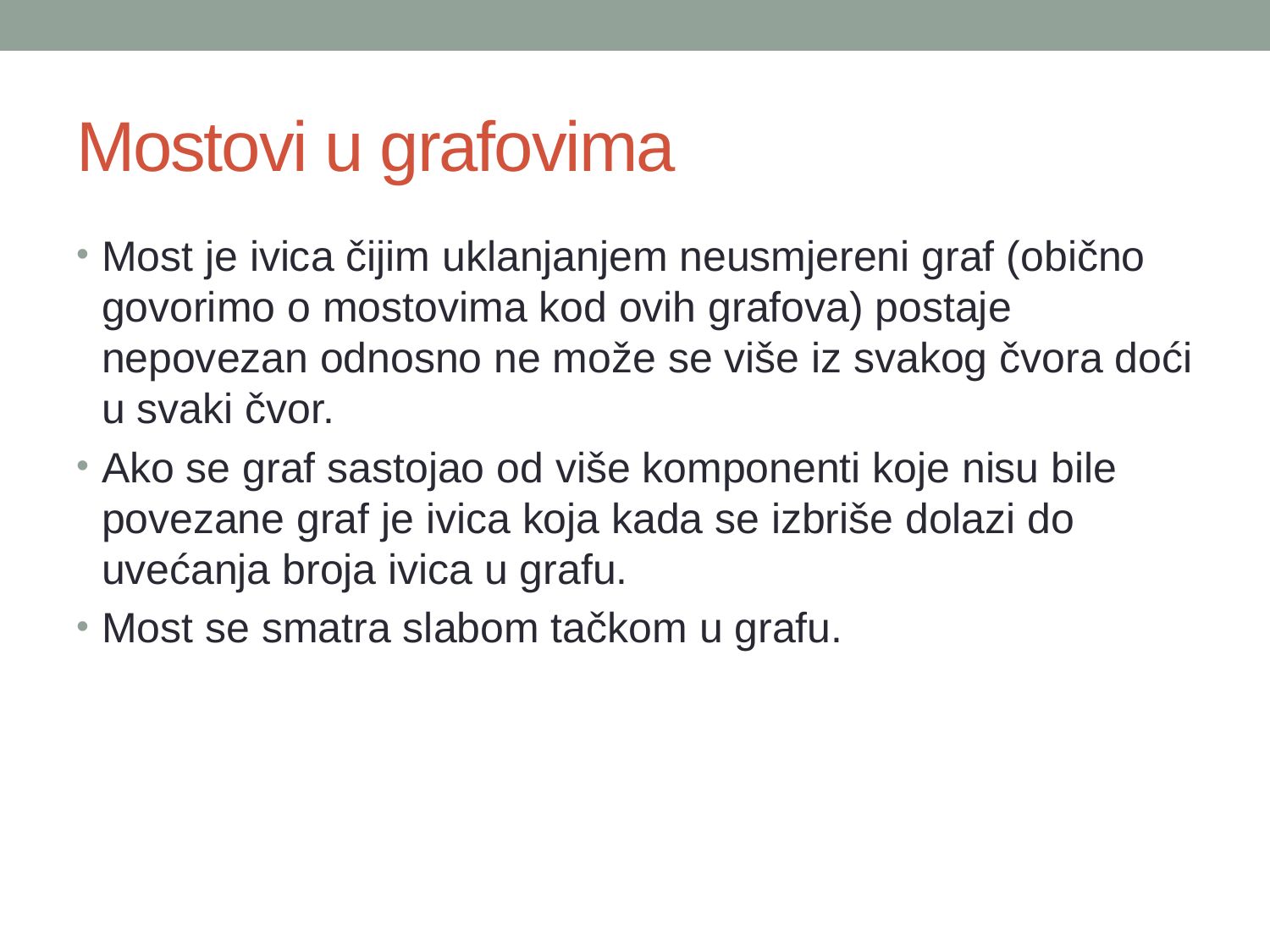

# Mostovi u grafovima
Most je ivica čijim uklanjanjem neusmjereni graf (obično govorimo o mostovima kod ovih grafova) postaje nepovezan odnosno ne može se više iz svakog čvora doći u svaki čvor.
Ako se graf sastojao od više komponenti koje nisu bile povezane graf je ivica koja kada se izbriše dolazi do uvećanja broja ivica u grafu.
Most se smatra slabom tačkom u grafu.